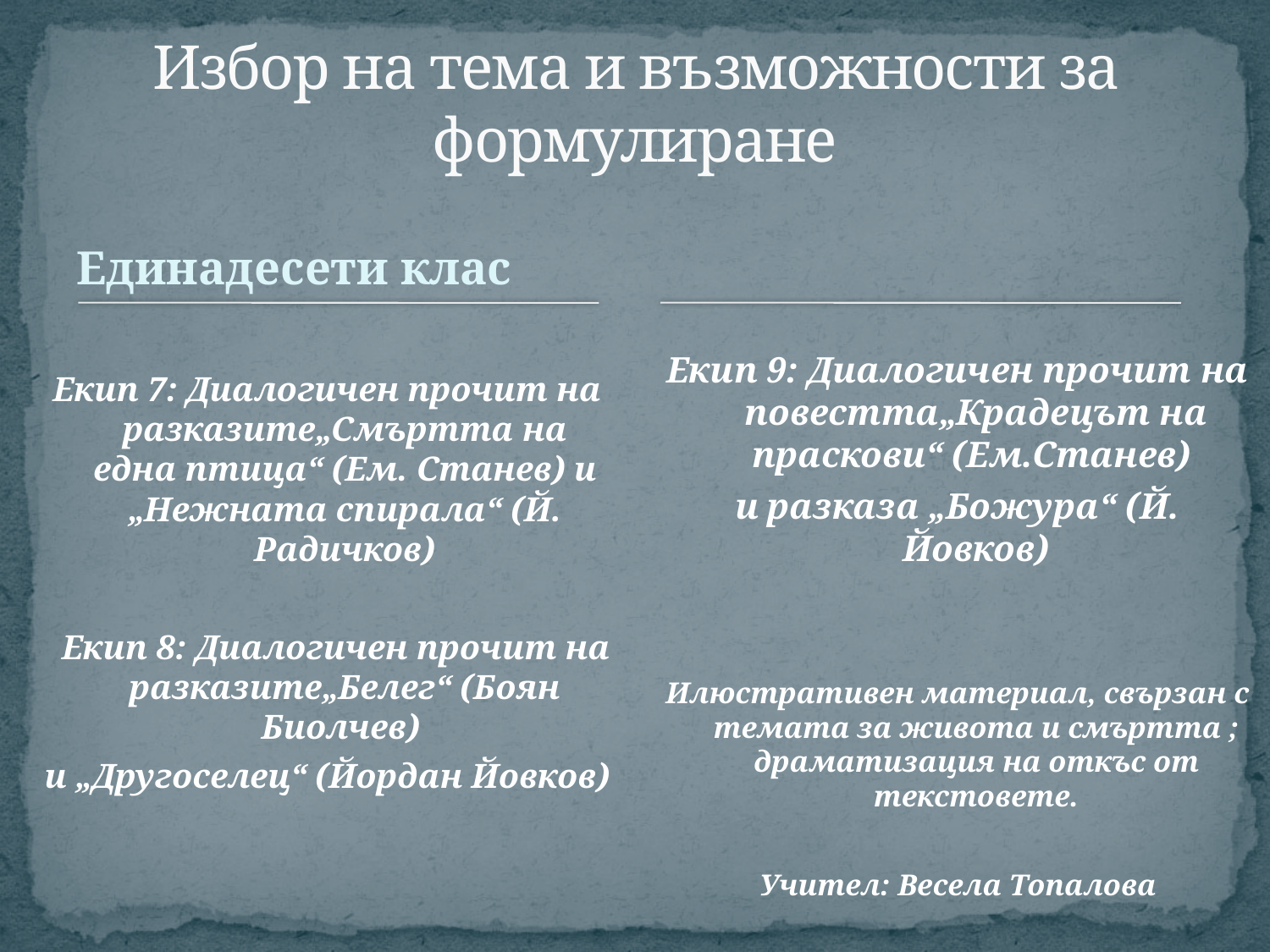

# Избор на тема и възможности за формулиране
Единадесети клас

Екип 9: Диалогичен прочит на повестта„Крадецът на праскови“ (Ем.Станев)
и разказа „Божура“ (Й. Йовков)

Илюстративен материал, свързан с темата за живота и смъртта ; драматизация на откъс от текстовете.

Учител: Весела Топалова

Екип 7: Диалогичен прочит на разказите„Смъртта на една птица“ (Ем. Станев) и „Нежната спирала“ (Й. Радичков)

  Екип 8: Диалогичен прочит на разказите„Белег“ (Боян Биолчев)
и „Другоселец“ (Йордан Йовков)